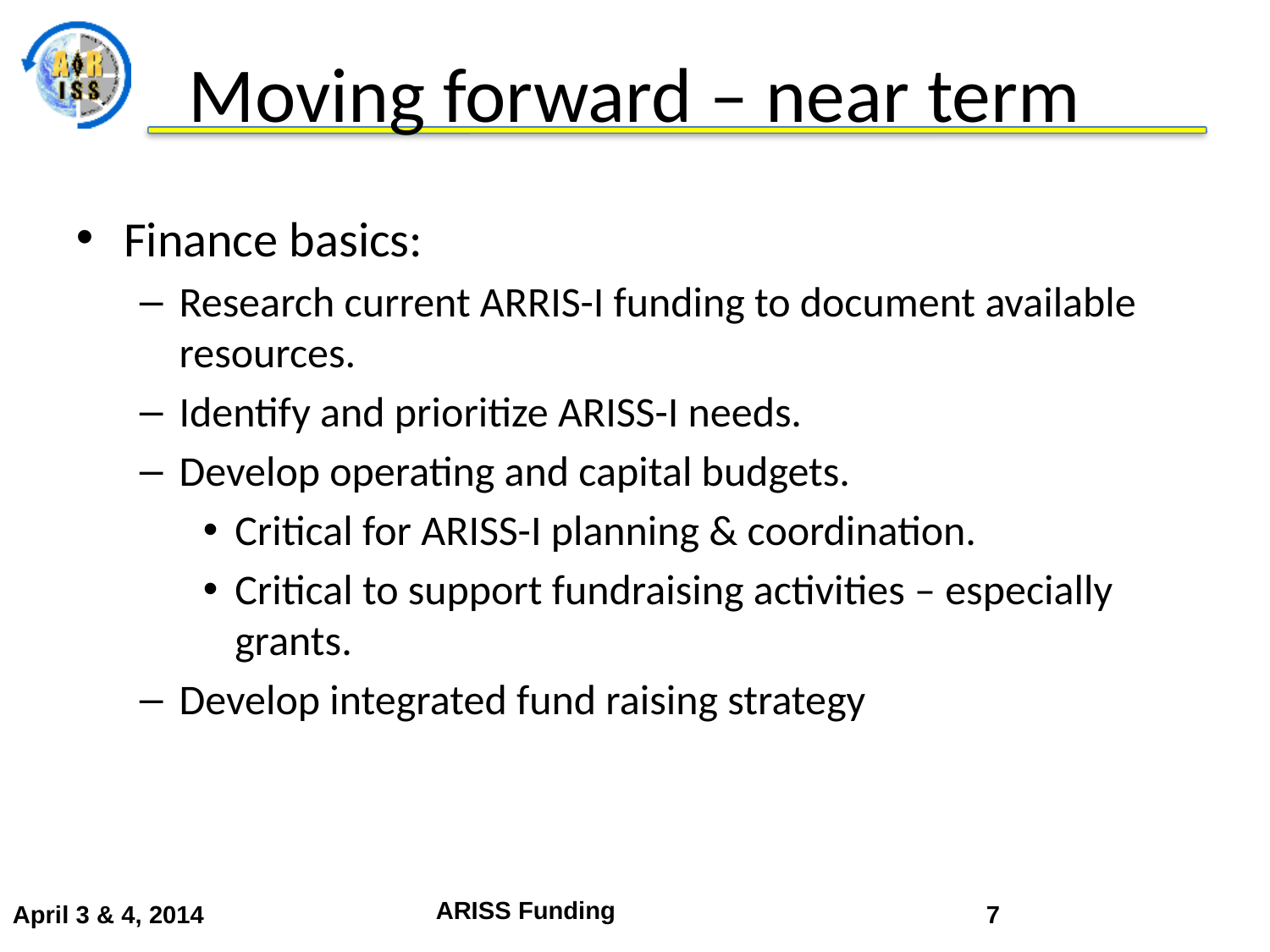

# Moving forward – near term
Finance basics:
Research current ARRIS-I funding to document available resources.
Identify and prioritize ARISS-I needs.
Develop operating and capital budgets.
Critical for ARISS-I planning & coordination.
Critical to support fundraising activities – especially grants.
Develop integrated fund raising strategy

ARISS Funding
April 3 & 4, 2014
7